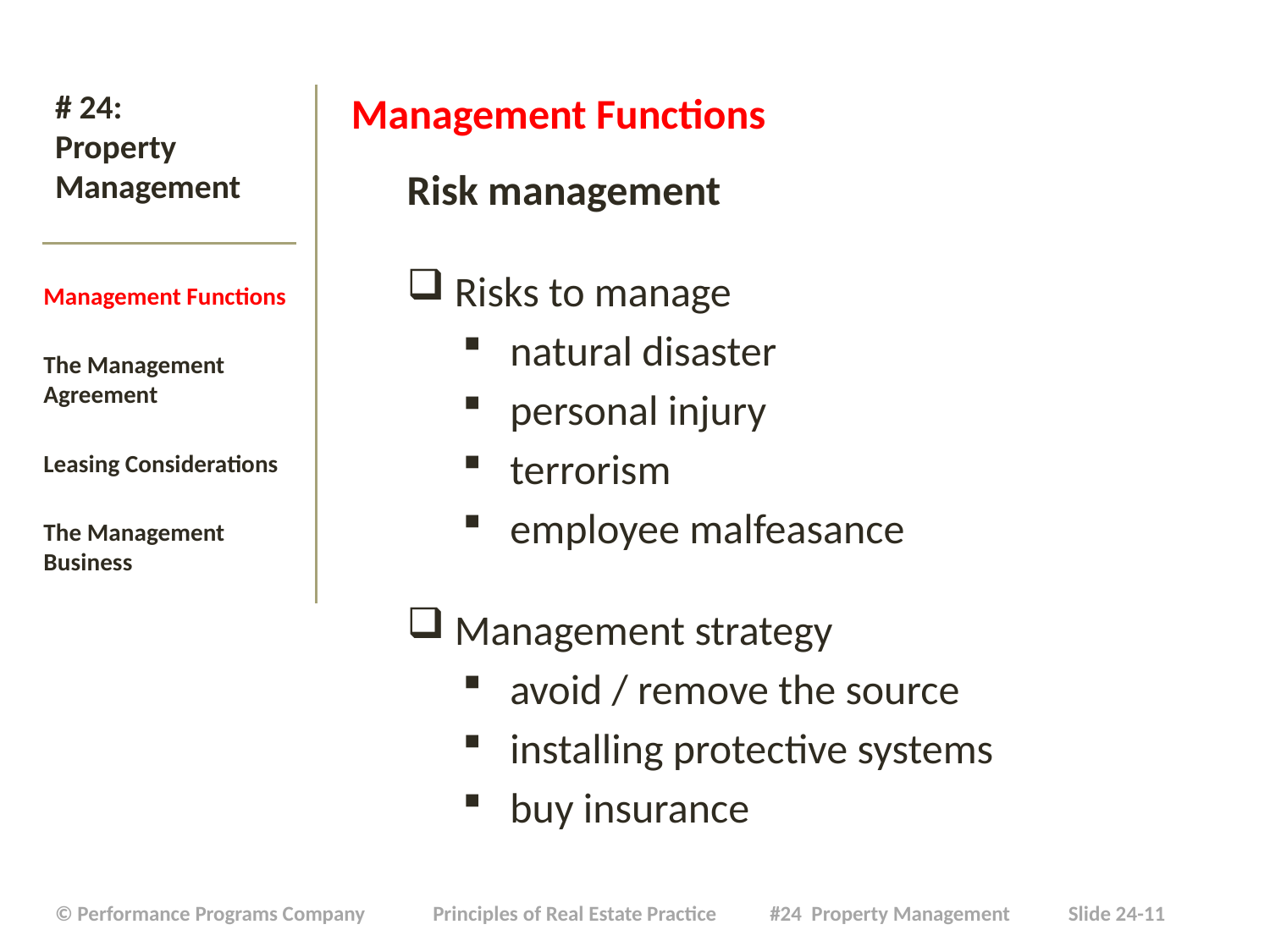

Management Functions

Risk management
Risks to manage
natural disaster
personal injury
terrorism
employee malfeasance
Management strategy
avoid / remove the source
installing protective systems
buy insurance

# # 24: Property Management

Management Functions

The Management Agreement

Leasing Considerations

The Management Business

| © Performance Programs Company Principles of Real Estate Practice #24 Property Management Slide 24-11 |
| --- |